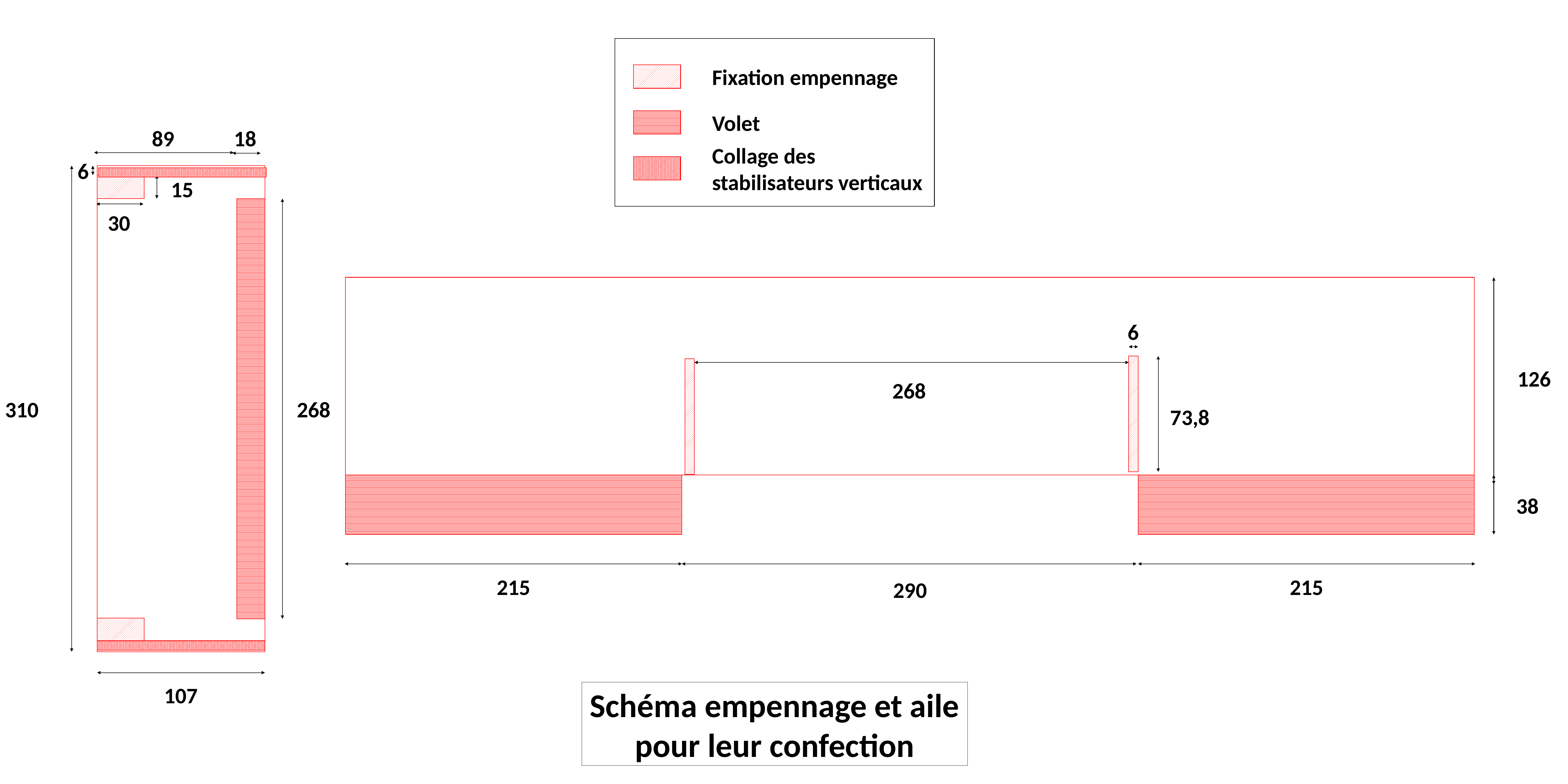

Fixation empennage

Volet
89
18
Collage des stabilisateurs verticaux

6

15

30

6

126
268
310
268
73,8

38

215
215
290

107
Schéma empennage et aile pour leur confection